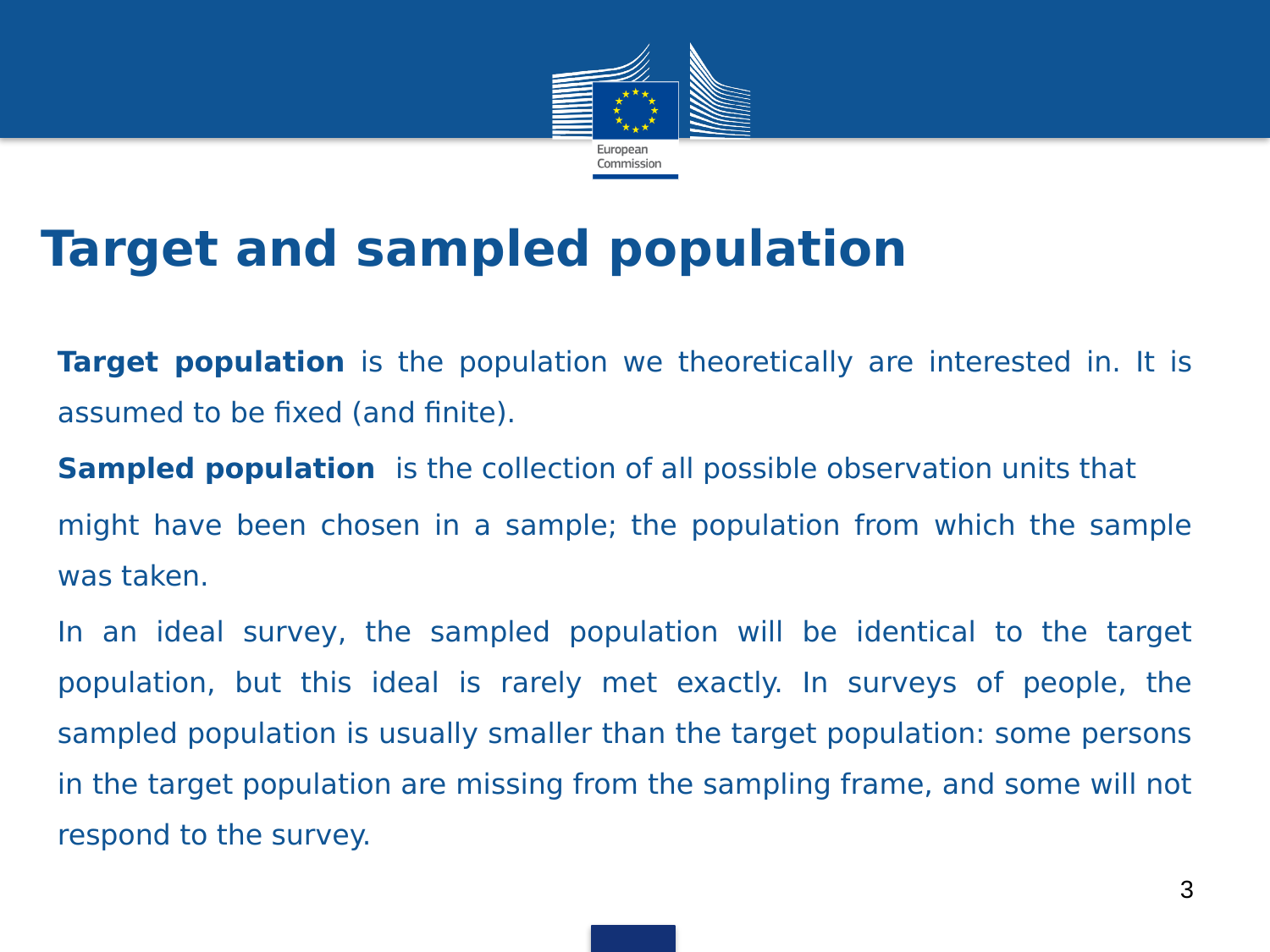

# Target and sampled population

Target population is the population we theoretically are interested in. It is assumed to be fixed (and finite).
Sampled population  is the collection of all possible observation units that
might have been chosen in a sample; the population from which the sample was taken.
In an ideal survey, the sampled population will be identical to the target population, but this ideal is rarely met exactly. In surveys of people, the sampled population is usually smaller than the target population: some persons in the target population are missing from the sampling frame, and some will not respond to the survey.
3